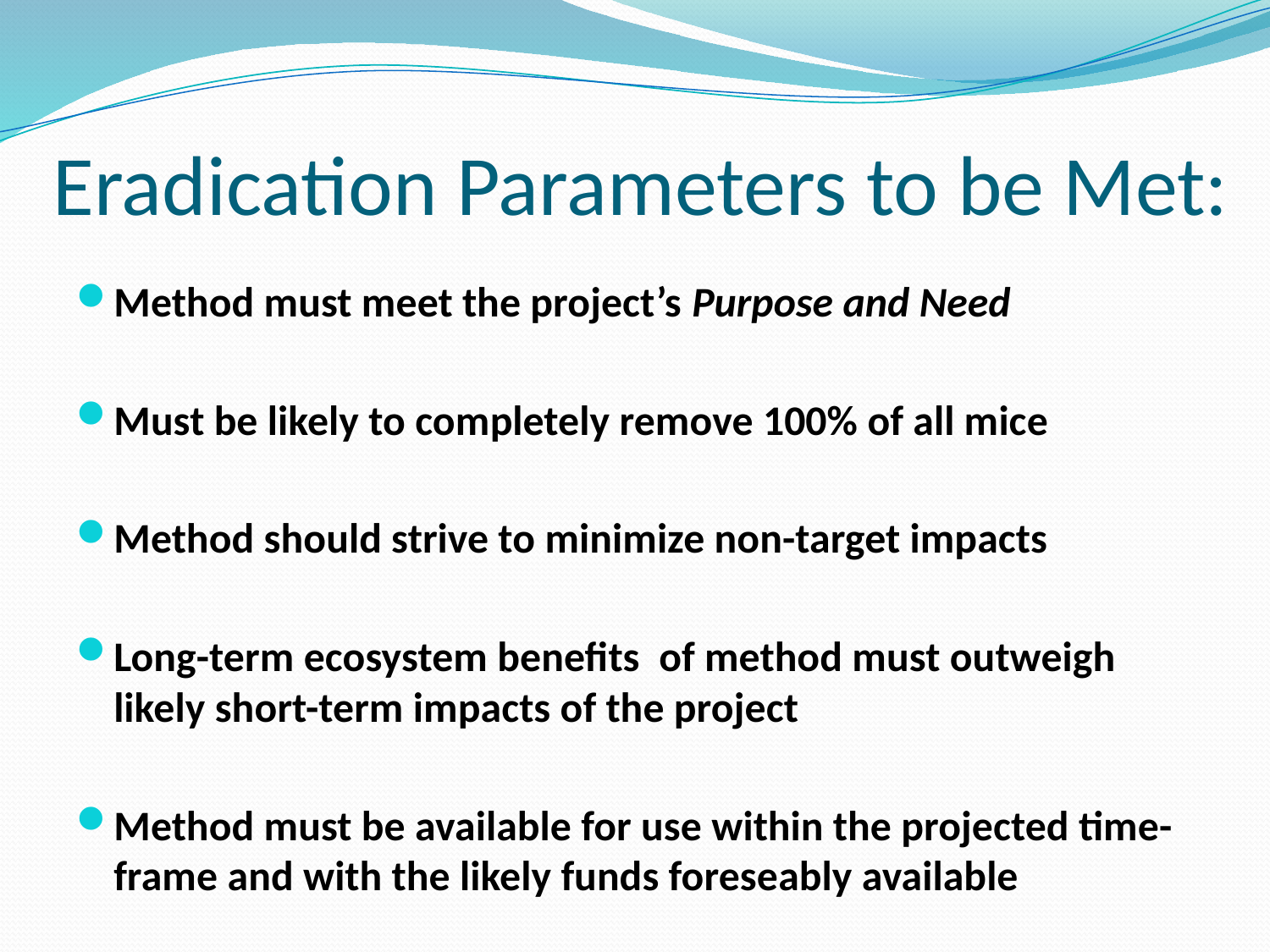

# Eradication Parameters to be Met:
Method must meet the project’s Purpose and Need

Must be likely to completely remove 100% of all mice

Method should strive to minimize non-target impacts

Long-term ecosystem benefits  of method must outweigh likely short-term impacts of the project

Method must be available for use within the projected time-frame and with the likely funds foreseably available